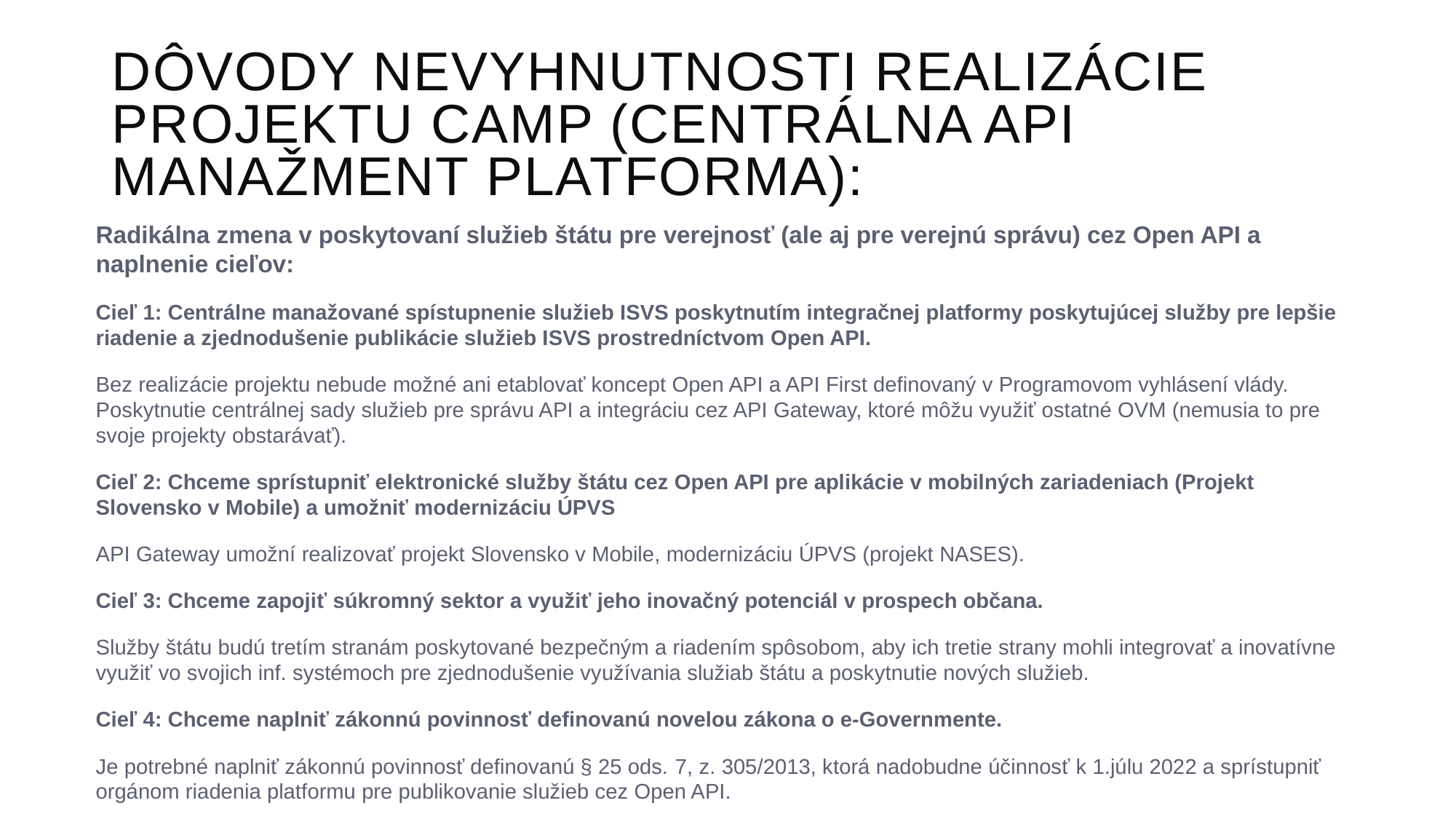

# Dôvody nevyhnutnosti realizácie projektu CAMP (Centrálna API Manažment Platforma):
Radikálna zmena v poskytovaní služieb štátu pre verejnosť (ale aj pre verejnú správu) cez Open API a naplnenie cieľov:
Cieľ 1: Centrálne manažované spístupnenie služieb ISVS poskytnutím integračnej platformy poskytujúcej služby pre lepšie riadenie a zjednodušenie publikácie služieb ISVS prostredníctvom Open API.
Bez realizácie projektu nebude možné ani etablovať koncept Open API a API First definovaný v Programovom vyhlásení vlády. Poskytnutie centrálnej sady služieb pre správu API a integráciu cez API Gateway, ktoré môžu využiť ostatné OVM (nemusia to pre svoje projekty obstarávať).
Cieľ 2: Chceme sprístupniť elektronické služby štátu cez Open API pre aplikácie v mobilných zariadeniach (Projekt Slovensko v Mobile) a umožniť modernizáciu ÚPVS
API Gateway umožní realizovať projekt Slovensko v Mobile, modernizáciu ÚPVS (projekt NASES).
Cieľ 3: Chceme zapojiť súkromný sektor a využiť jeho inovačný potenciál v prospech občana.
Služby štátu budú tretím stranám poskytované bezpečným a riadením spôsobom, aby ich tretie strany mohli integrovať a inovatívne využiť vo svojich inf. systémoch pre zjednodušenie využívania služiab štátu a poskytnutie nových služieb.
Cieľ 4: Chceme naplniť zákonnú povinnosť definovanú novelou zákona o e-Governmente.
Je potrebné naplniť zákonnú povinnosť definovanú § 25 ods. 7, z. 305/2013, ktorá nadobudne účinnosť k 1.júlu 2022 a sprístupniť orgánom riadenia platformu pre publikovanie služieb cez Open API.